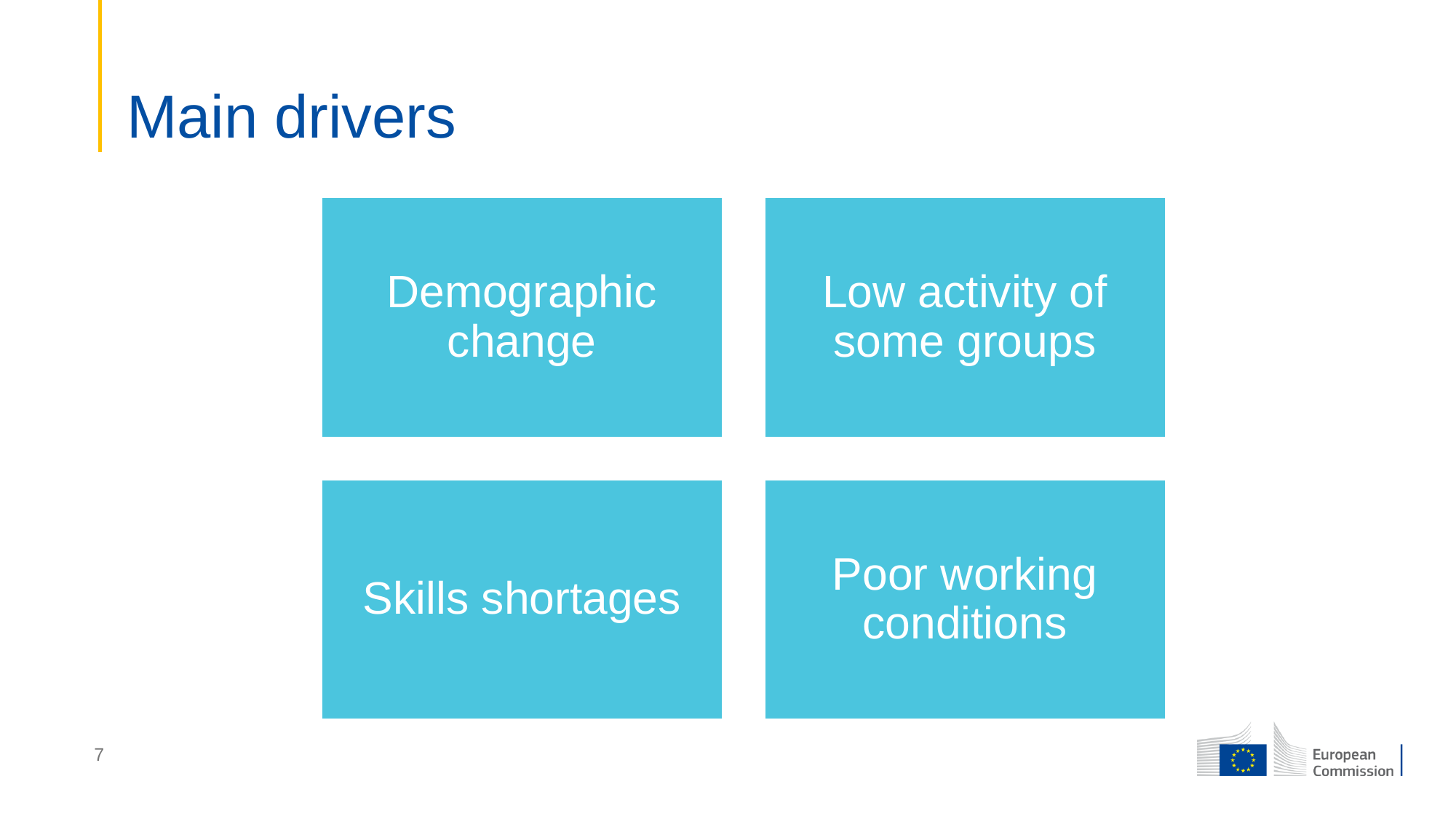

# Main drivers
Demographic change
Low activity of some groups
Skills shortages
Poor working conditions
7